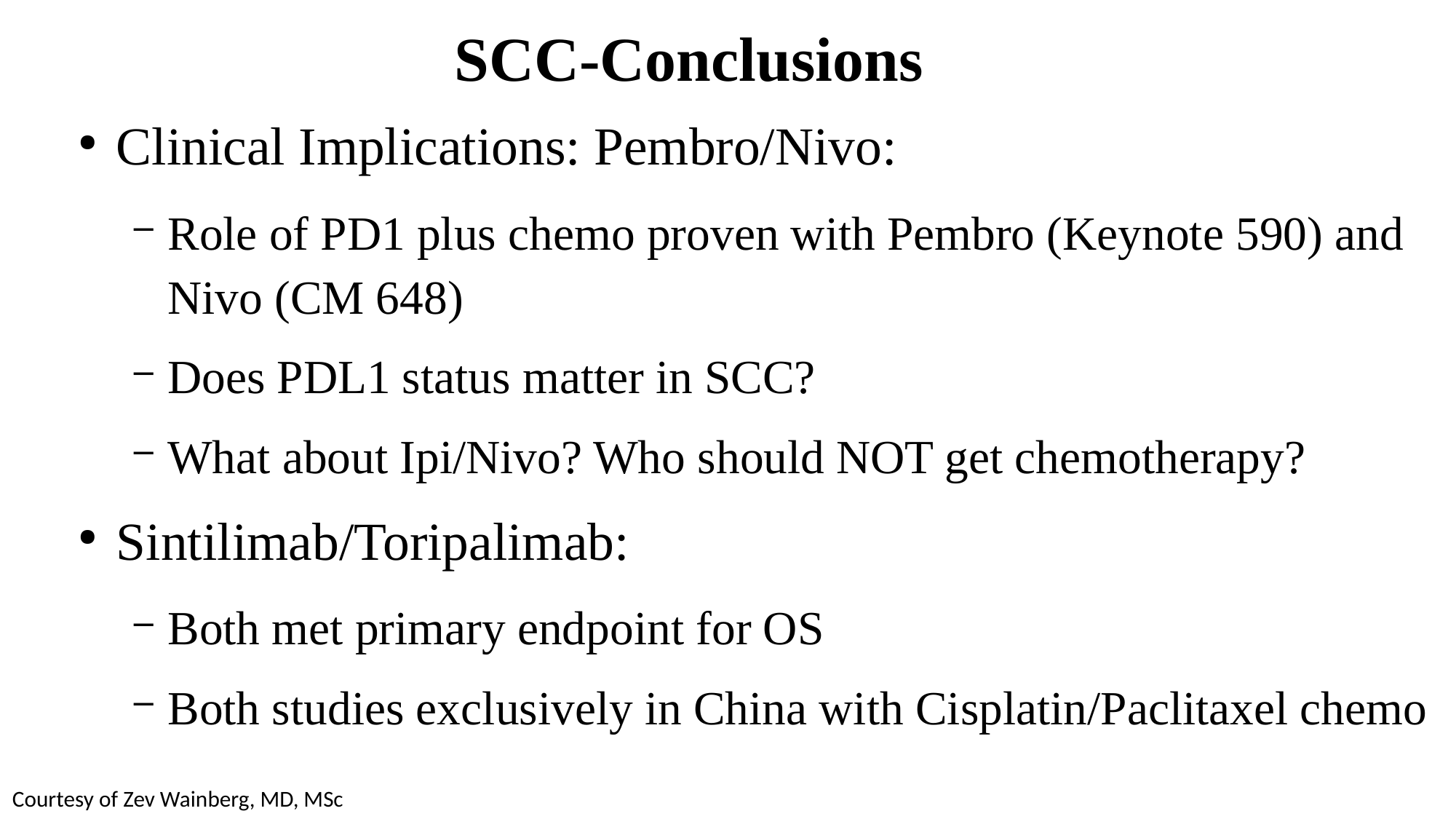

# SCC-Conclusions
Clinical Implications: Pembro/Nivo:
Role of PD1 plus chemo proven with Pembro (Keynote 590) and Nivo (CM 648)
Does PDL1 status matter in SCC?
What about Ipi/Nivo? Who should NOT get chemotherapy?
Sintilimab/Toripalimab:
Both met primary endpoint for OS
Both studies exclusively in China with Cisplatin/Paclitaxel chemo

Courtesy of Zev Wainberg, MD, MSc